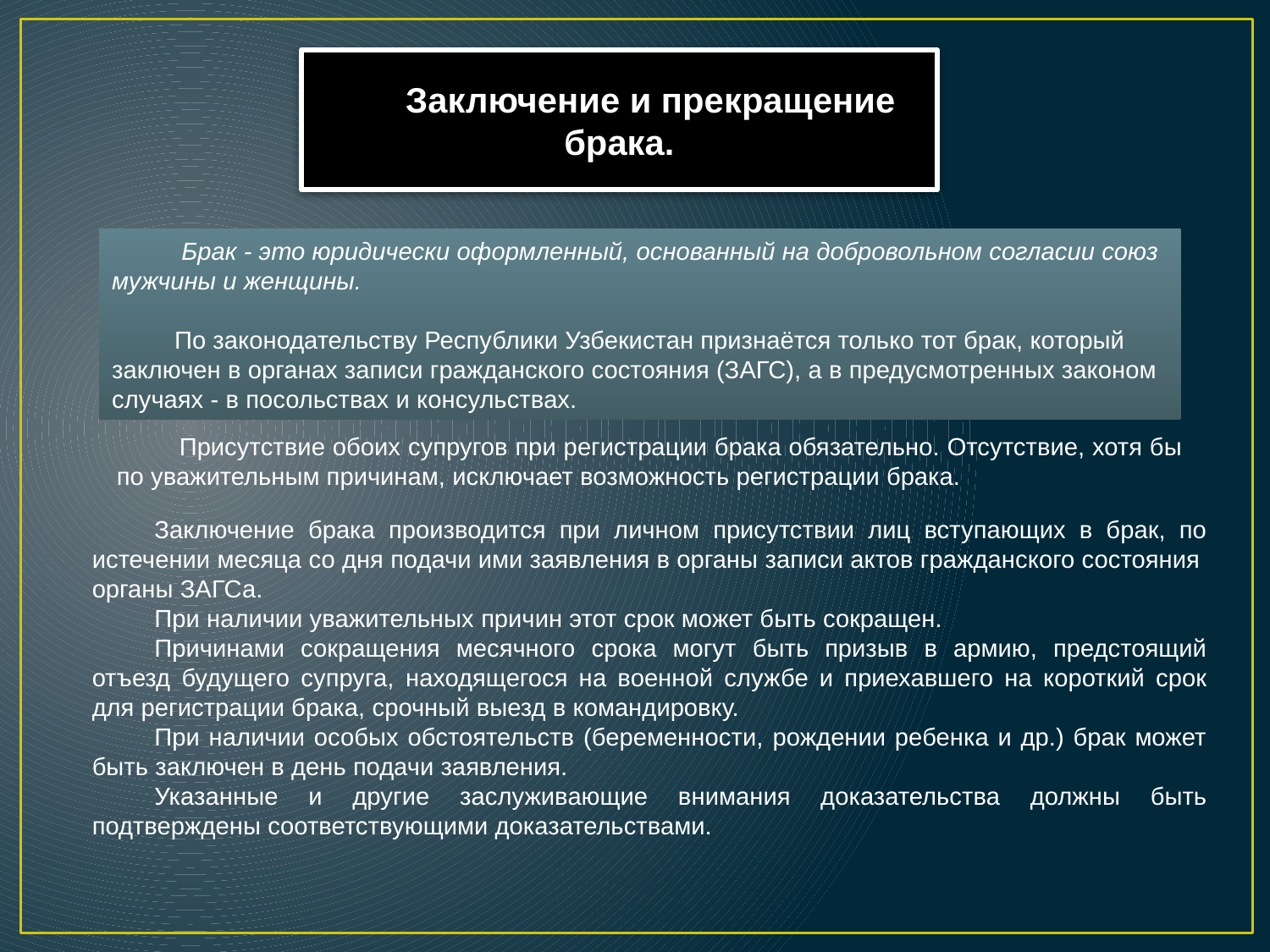

Заключение и прекращение брака.

 Брак - это юридически оформленный, основанный на добровольном согласии союз мужчины и женщины.

По законодательству Республики Узбекистан признаётся только тот брак, который заключен в органах записи гражданского состояния (ЗАГС), а в предусмотренных законом случаях - в посольствах и консульствах.
Присутствие обоих супругов при регистрации брака обязательно. Отсутствие, хотя бы по уважительным причинам, исключает возможность регистрации брака.
Заключение брака производится при личном присутствии лиц вступающих в брак, по истечении месяца со дня подачи ими заявления в органы записи актов гражданского состояния  органы ЗАГСа.
При наличии уважительных причин этот срок может быть сокращен.
Причинами сокращения месячного срока могут быть призыв в армию, предстоящий отъезд будущего супруга, находящегося на военной службе и приехавшего на короткий срок для регистрации брака, срочный выезд в командировку.
При наличии особых обстоятельств (беременности, рождении ребенка и др.) брак может быть заключен в день подачи заявления.
Указанные и другие заслуживающие внимания доказательства должны быть подтверждены соответствующими доказательствами.